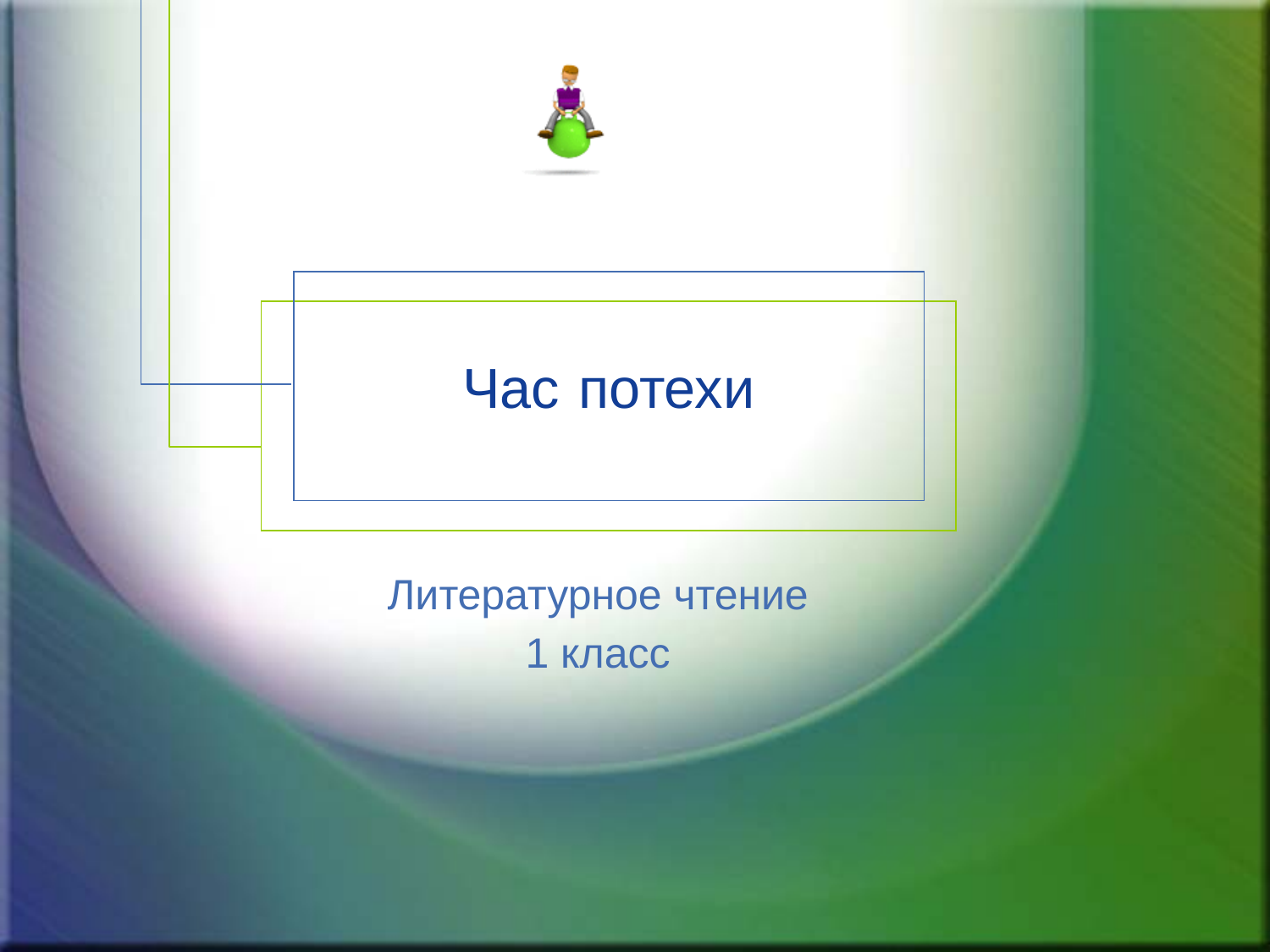

# Час потехи
Литературное чтение
1 класс